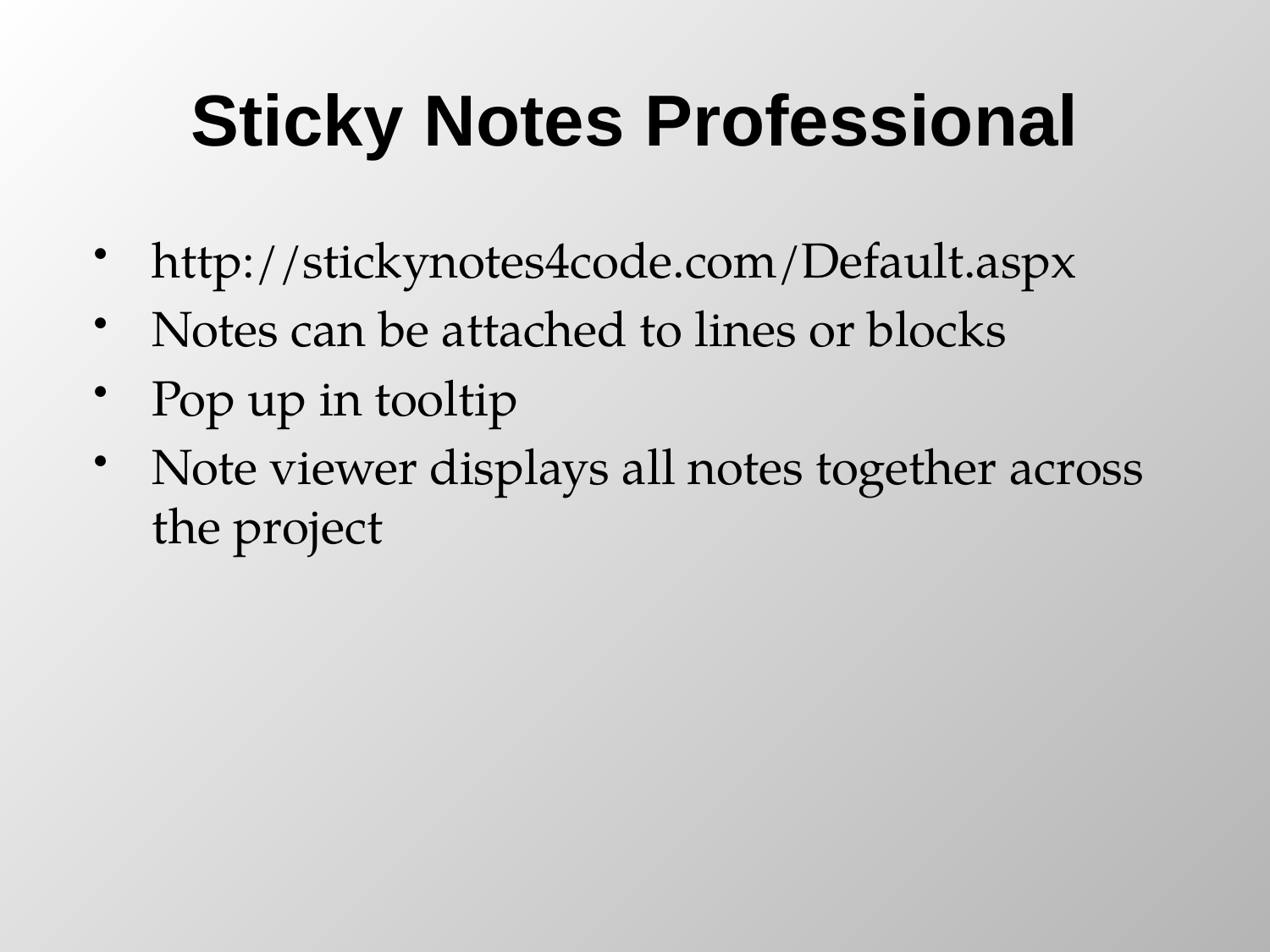

# Sticky Notes Professional
http://stickynotes4code.com/Default.aspx
Notes can be attached to lines or blocks
Pop up in tooltip
Note viewer displays all notes together across the project